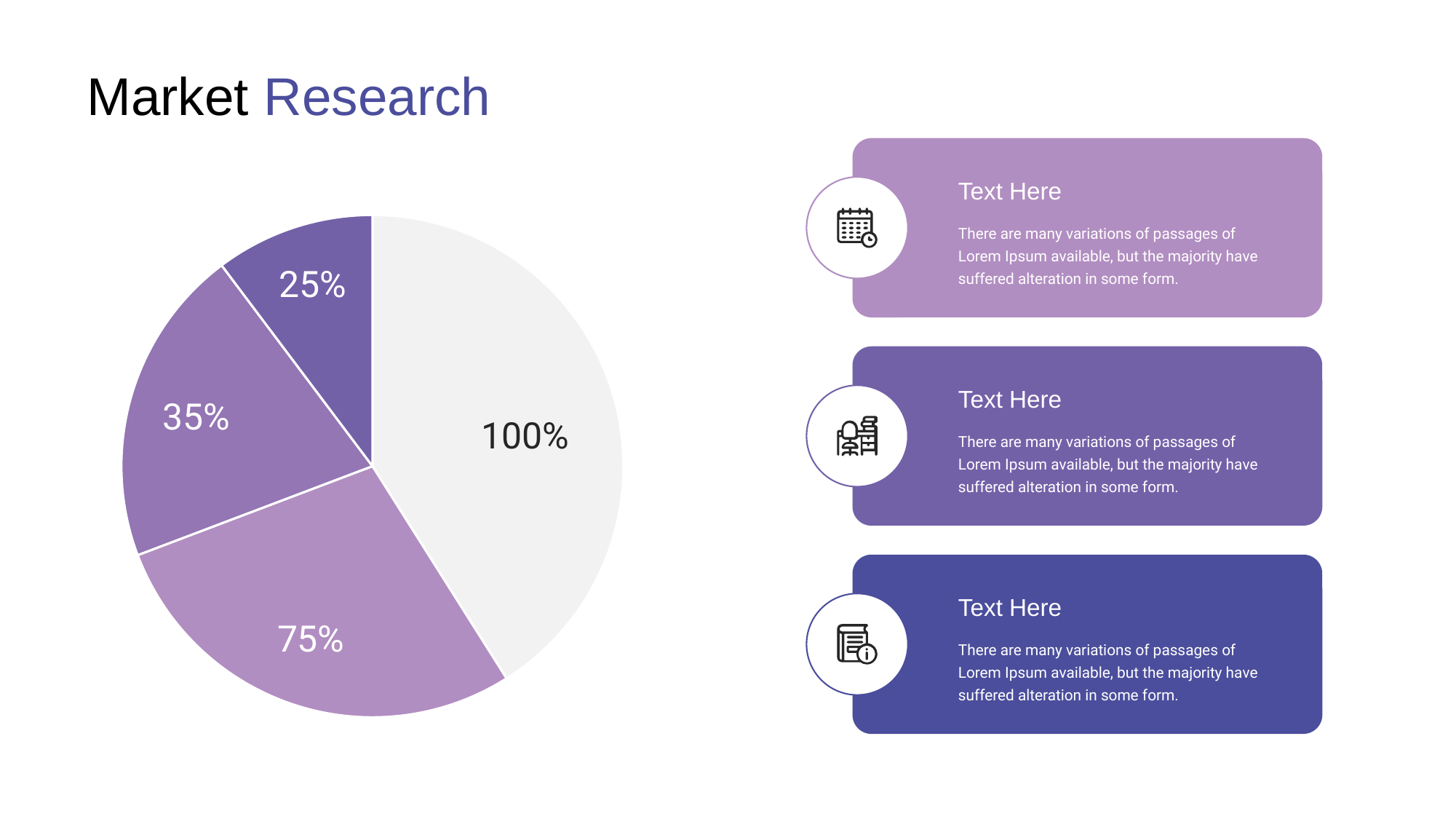

Market Research

Text Here

### Chart

| Category | Sales |
|---|---|
| 1st Qtr | 8.0 |
| 2nd Qtr | 5.5 |
| 3rd Qtr | 4.0 |
| 4th Qtr | 2.0 |
There are many variations of passages of Lorem Ipsum available, but the majority have suffered alteration in some form.
25%

Text Here

35%
100%

There are many variations of passages of Lorem Ipsum available, but the majority have suffered alteration in some form.

Text Here

75%

There are many variations of passages of Lorem Ipsum available, but the majority have suffered alteration in some form.